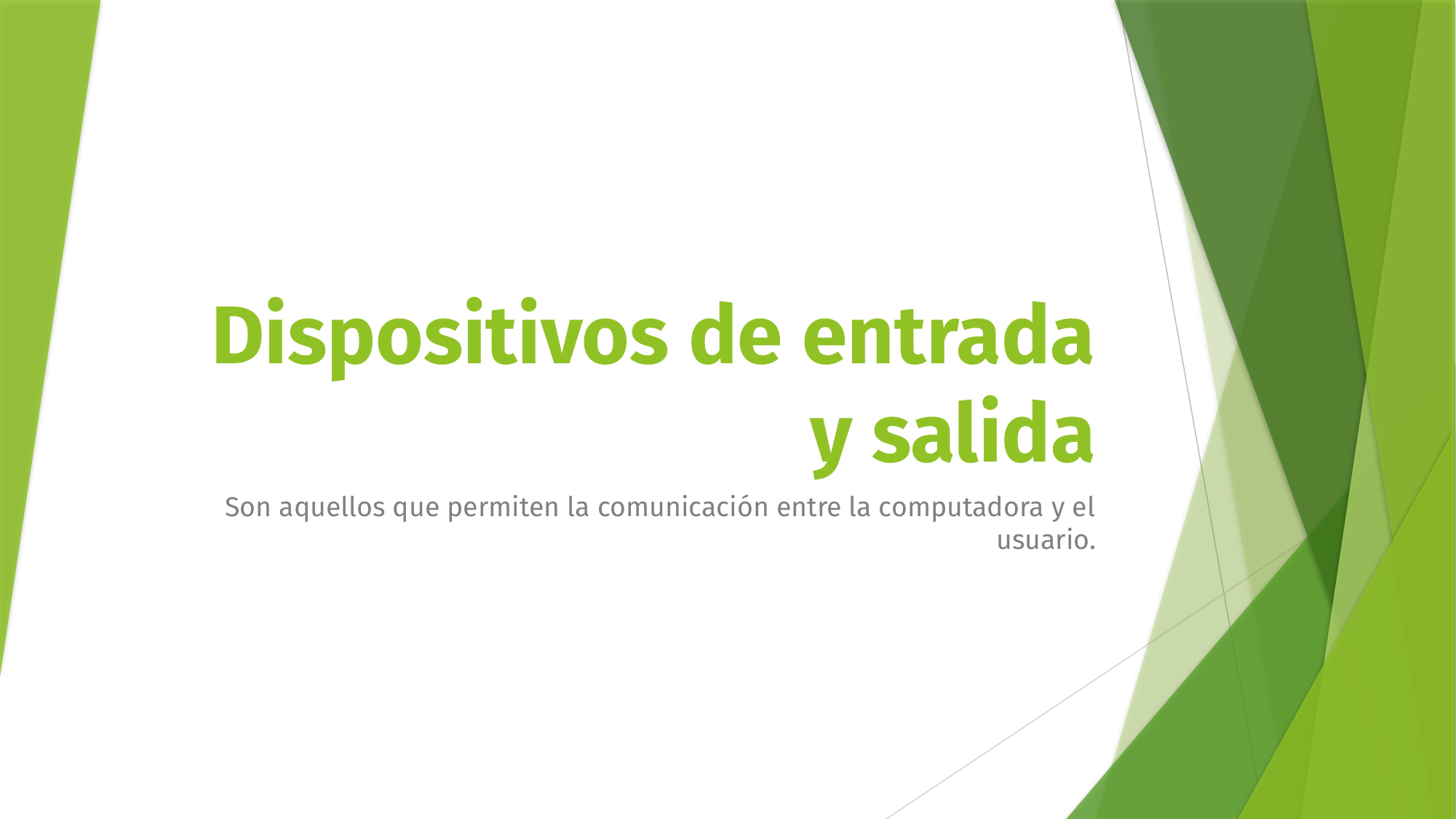

# Dispositivos de entrada y salida
Son aquellos que permiten la comunicación entre la computadora y el usuario.